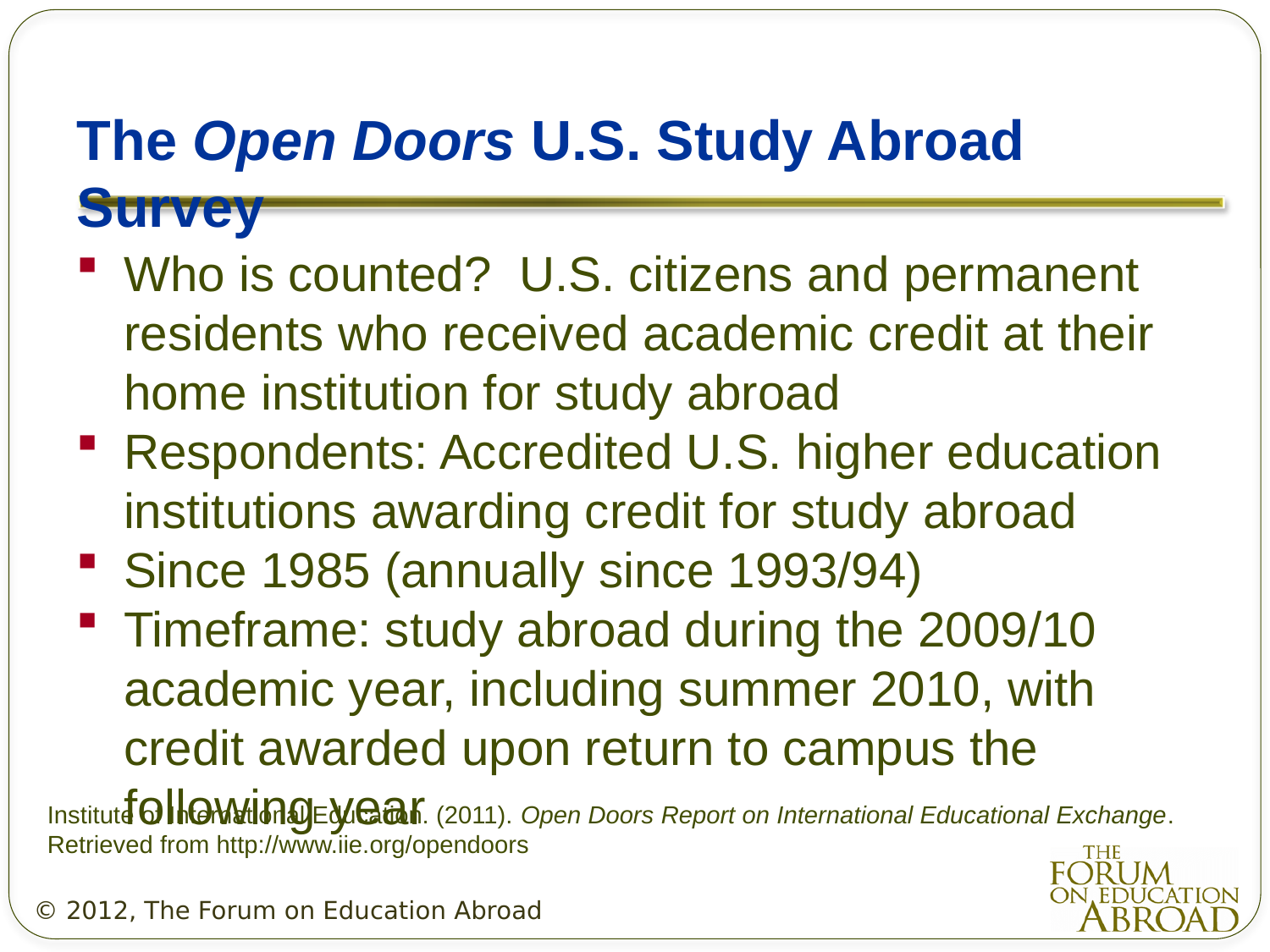

The Open Doors U.S. Study Abroad Survey
Who is counted?  U.S. citizens and permanent residents who received academic credit at their home institution for study abroad
Respondents: Accredited U.S. higher education institutions awarding credit for study abroad
Since 1985 (annually since 1993/94)
Timeframe: study abroad during the 2009/10 academic year, including summer 2010, with credit awarded upon return to campus the following year

Institute of International Education. (2011). Open Doors Report on International Educational Exchange. Retrieved from http://www.iie.org/opendoors